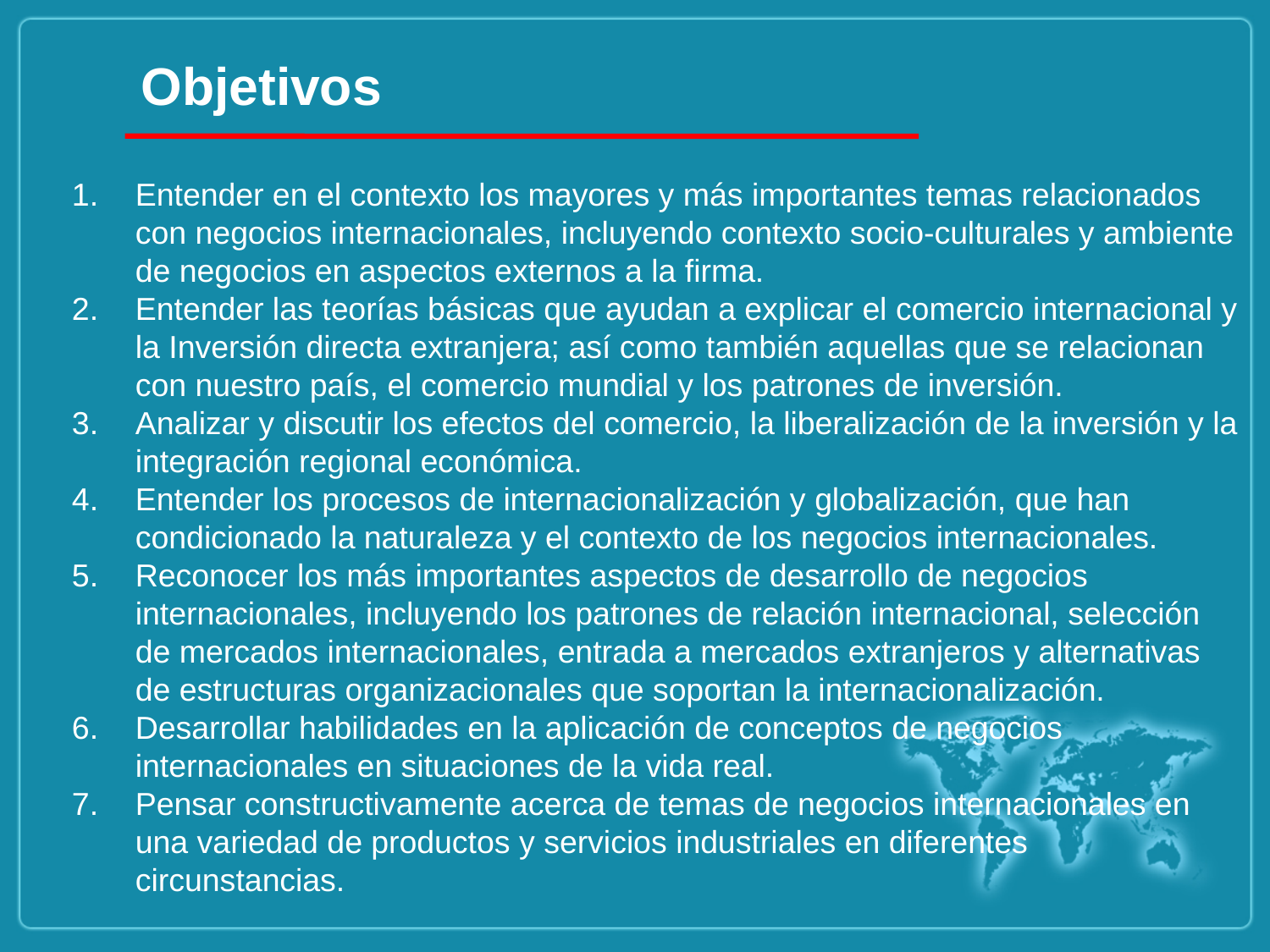

Objetivos

Entender en el contexto los mayores y más importantes temas relacionados con negocios internacionales, incluyendo contexto socio-culturales y ambiente de negocios en aspectos externos a la firma.
Entender las teorías básicas que ayudan a explicar el comercio internacional y la Inversión directa extranjera; así como también aquellas que se relacionan con nuestro país, el comercio mundial y los patrones de inversión.
Analizar y discutir los efectos del comercio, la liberalización de la inversión y la integración regional económica.
Entender los procesos de internacionalización y globalización, que han condicionado la naturaleza y el contexto de los negocios internacionales.
Reconocer los más importantes aspectos de desarrollo de negocios internacionales, incluyendo los patrones de relación internacional, selección de mercados internacionales, entrada a mercados extranjeros y alternativas de estructuras organizacionales que soportan la internacionalización.
Desarrollar habilidades en la aplicación de conceptos de negocios internacionales en situaciones de la vida real.
Pensar constructivamente acerca de temas de negocios internacionales en una variedad de productos y servicios industriales en diferentes circunstancias.